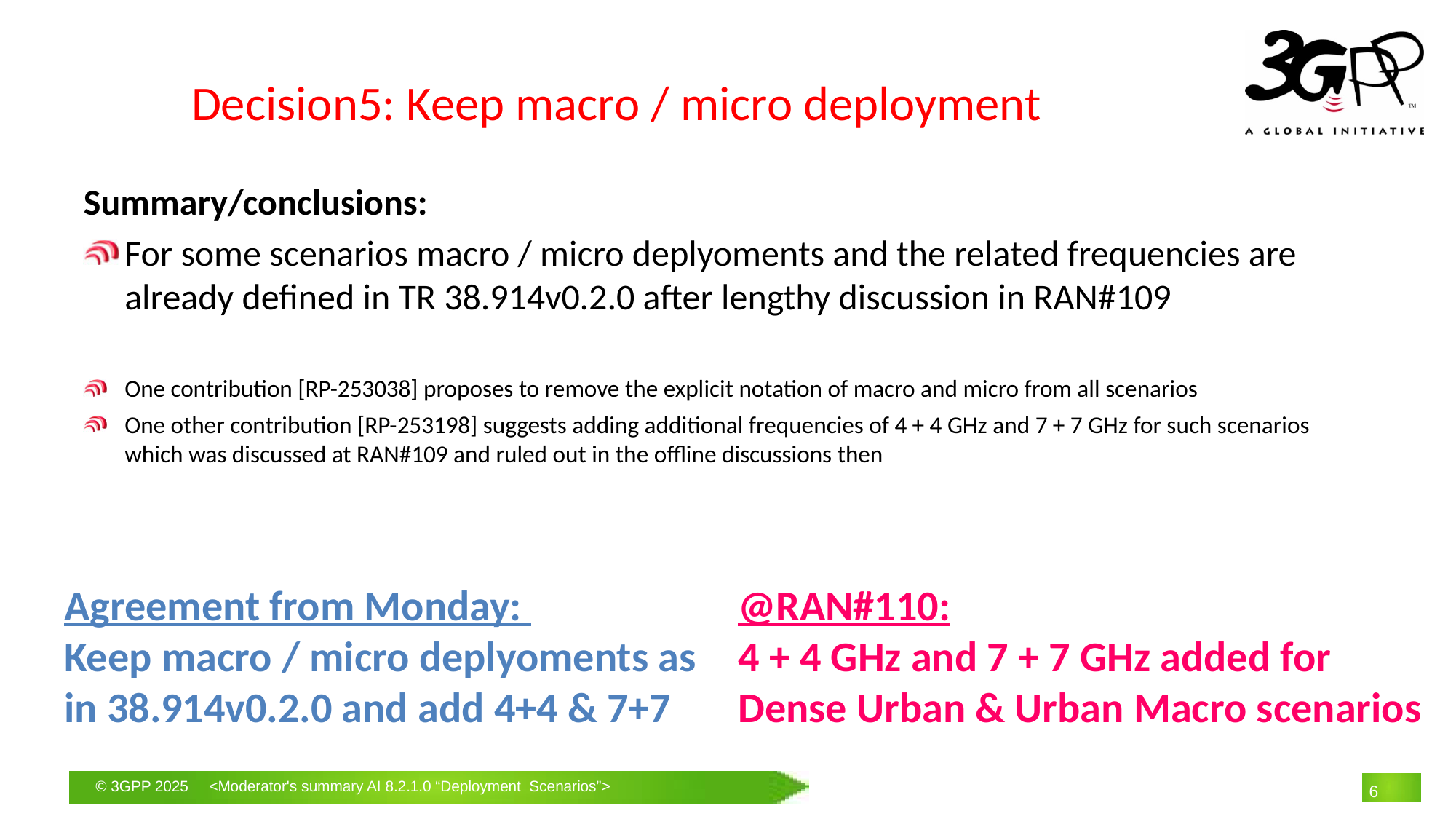

# Decision5: Keep macro / micro deployment
Summary/conclusions:
For some scenarios macro / micro deplyoments and the related frequencies are already defined in TR 38.914v0.2.0 after lengthy discussion in RAN#109

One contribution [RP-253038] proposes to remove the explicit notation of macro and micro from all scenarios
One other contribution [RP-253198] suggests adding additional frequencies of 4 + 4 GHz and 7 + 7 GHz for such scenarios
which was discussed at RAN#109 and ruled out in the offline discussions then
Agreement from Monday:
Keep macro / micro deplyoments as in 38.914v0.2.0 and add 4+4 & 7+7
@RAN#110:
4 + 4 GHz and 7 + 7 GHz added for Dense Urban & Urban Macro scenarios
6